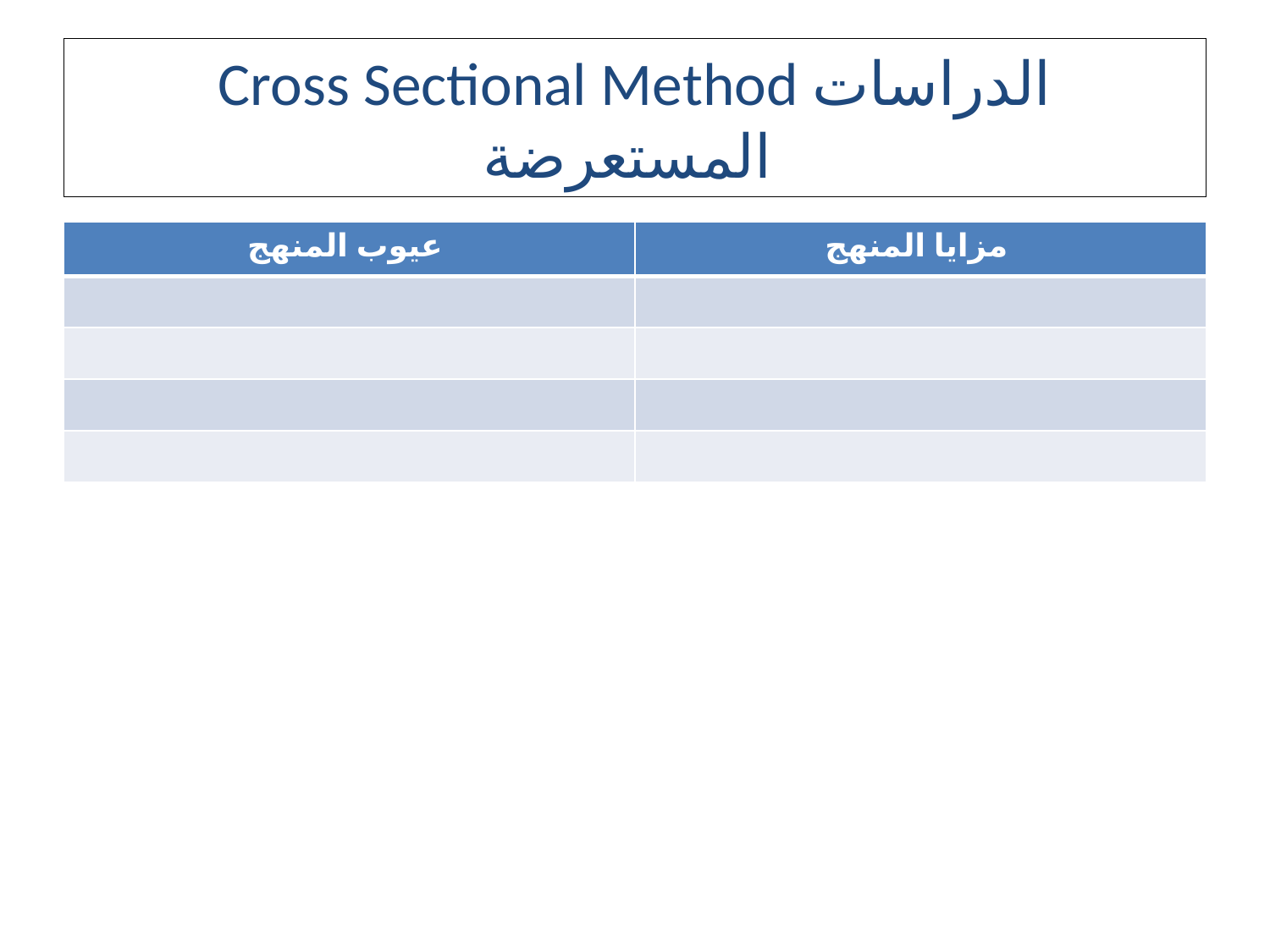

# Cross Sectional Method الدراسات المستعرضة
| عيوب المنهج | مزايا المنهج |
| --- | --- |
|  |  |
|  |  |
|  |  |
|  |  |